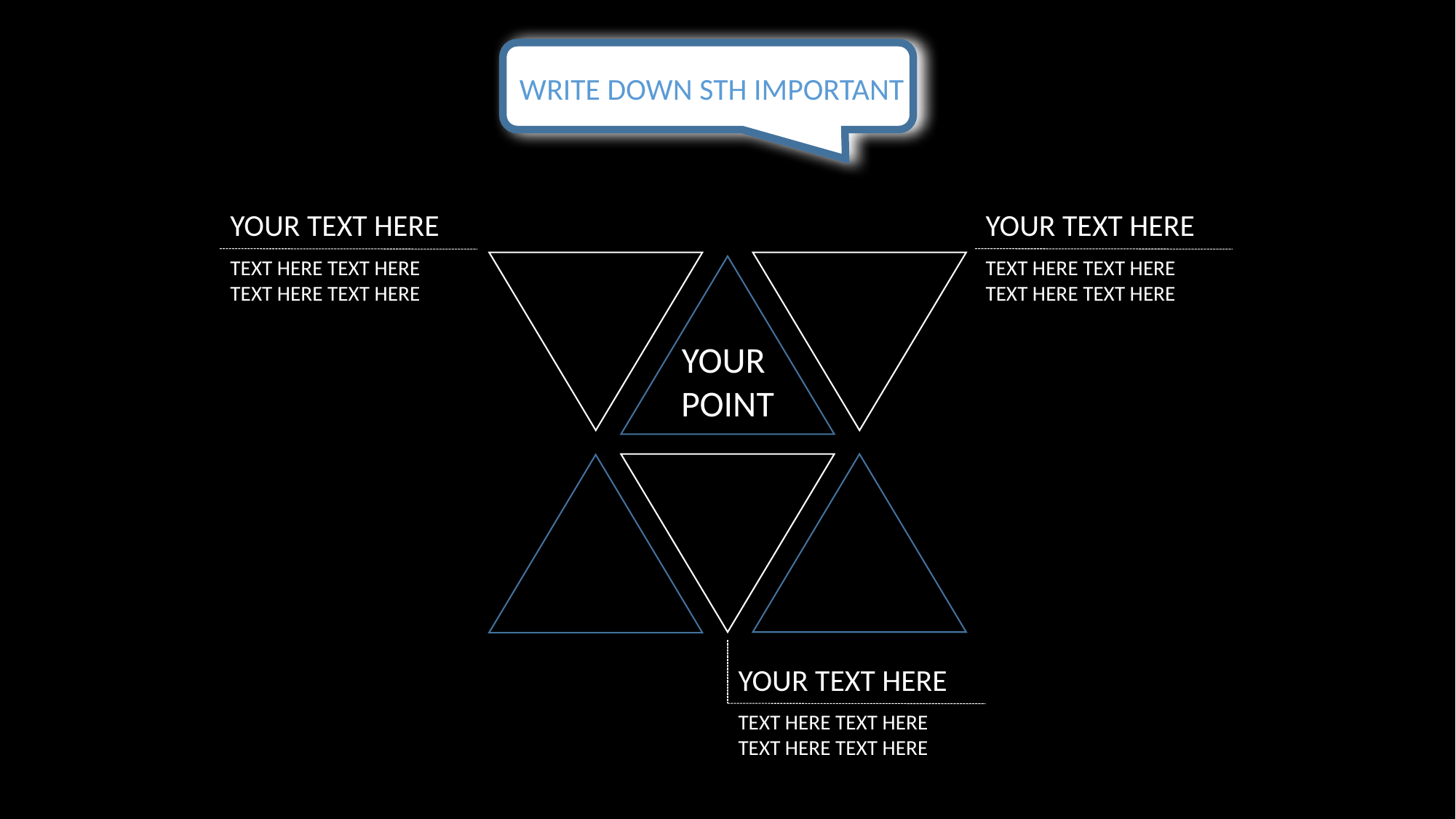

WRITE DOWN STH IMPORTANT
YOUR TEXT HERE
YOUR TEXT HERE
TEXT HERE TEXT HERE
TEXT HERE TEXT HERE
TEXT HERE TEXT HERE
TEXT HERE TEXT HERE

YOUR
POINT

YOUR TEXT HERE
TEXT HERE TEXT HERE
TEXT HERE TEXT HERE